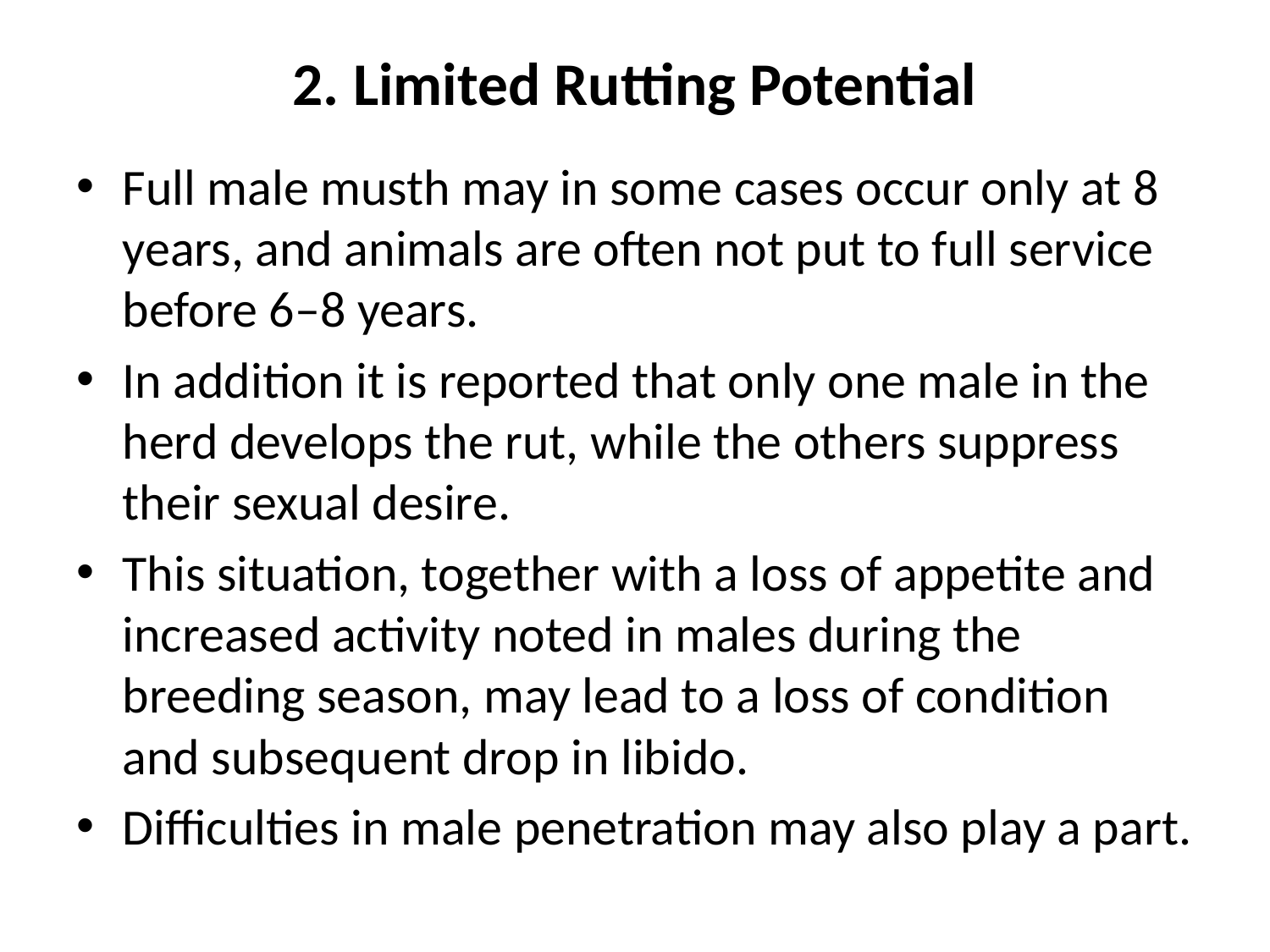

# 2. Limited Rutting Potential
Full male musth may in some cases occur only at 8 years, and animals are often not put to full service before 6–8 years.
In addition it is reported that only one male in the herd develops the rut, while the others suppress their sexual desire.
This situation, together with a loss of appetite and increased activity noted in males during the breeding season, may lead to a loss of condition and subsequent drop in libido.
Difficulties in male penetration may also play a part.